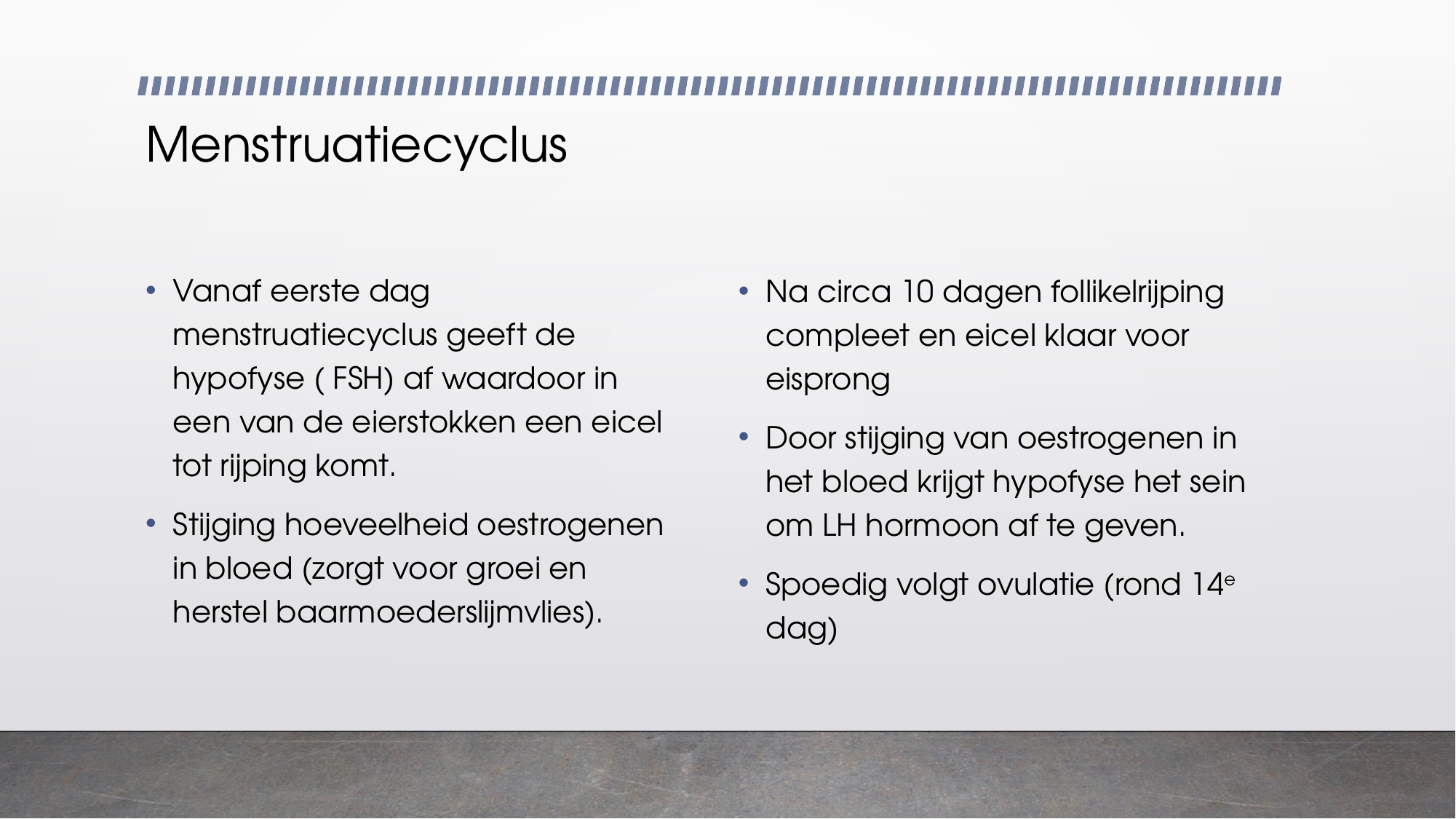

# Menstruatiecyclus
Vanaf eerste dag menstruatiecyclus geeft de hypofyse ( FSH) af waardoor in een van de eierstokken een eicel tot rijping komt.
Stijging hoeveelheid oestrogenen in bloed (zorgt voor groei en herstel baarmoederslijmvlies).
Na circa 10 dagen follikelrijping compleet en eicel klaar voor eisprong
Door stijging van oestrogenen in het bloed krijgt hypofyse het sein om LH hormoon af te geven.
Spoedig volgt ovulatie (rond 14e dag)